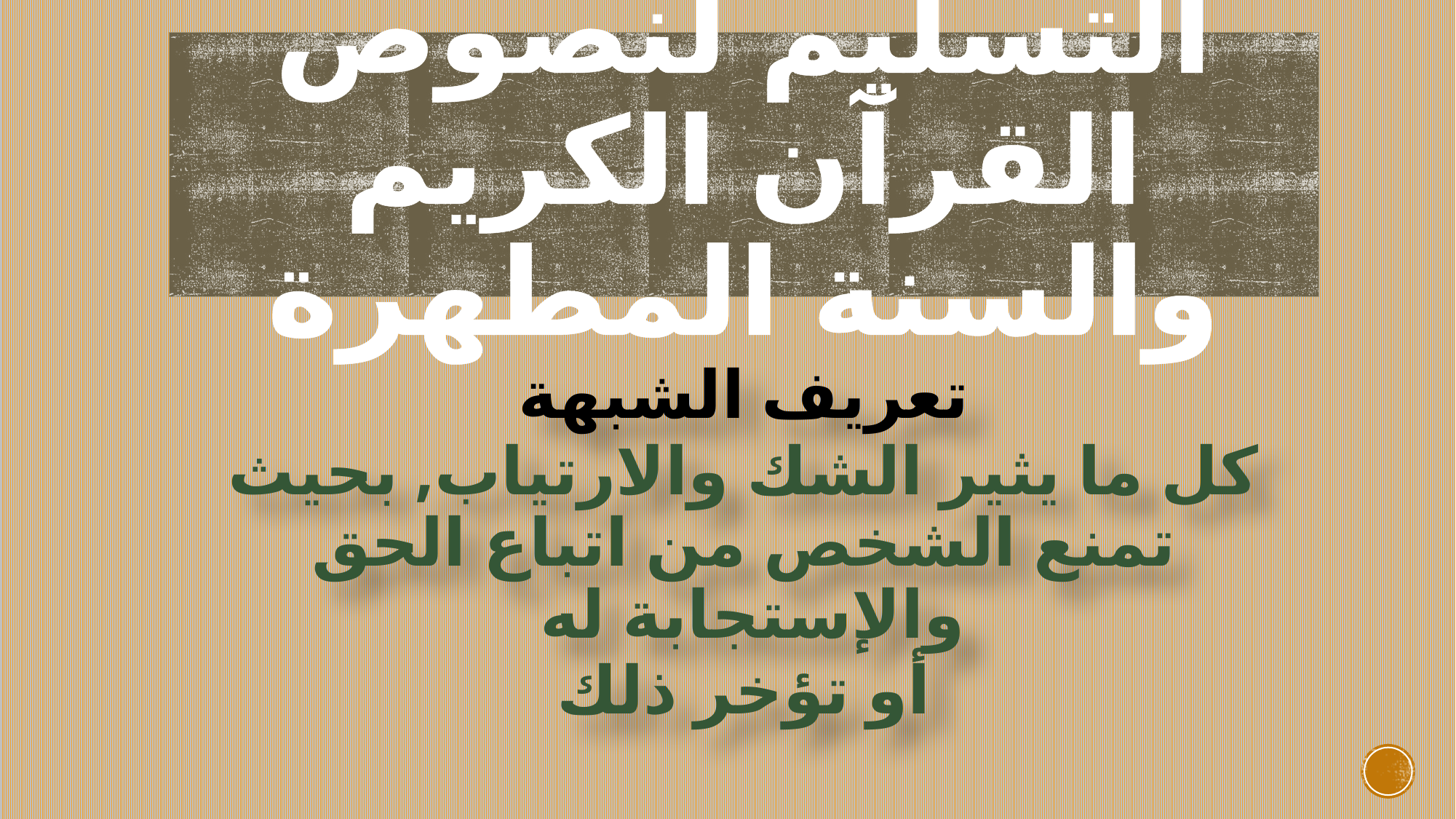

# التسليم لنصوص القرآن الكريم والسنة المطهرة

تعريف الشبهة
كل ما يثير الشك والارتياب, بحيث تمنع الشخص من اتباع الحق والإستجابة له
أو تؤخر ذلك